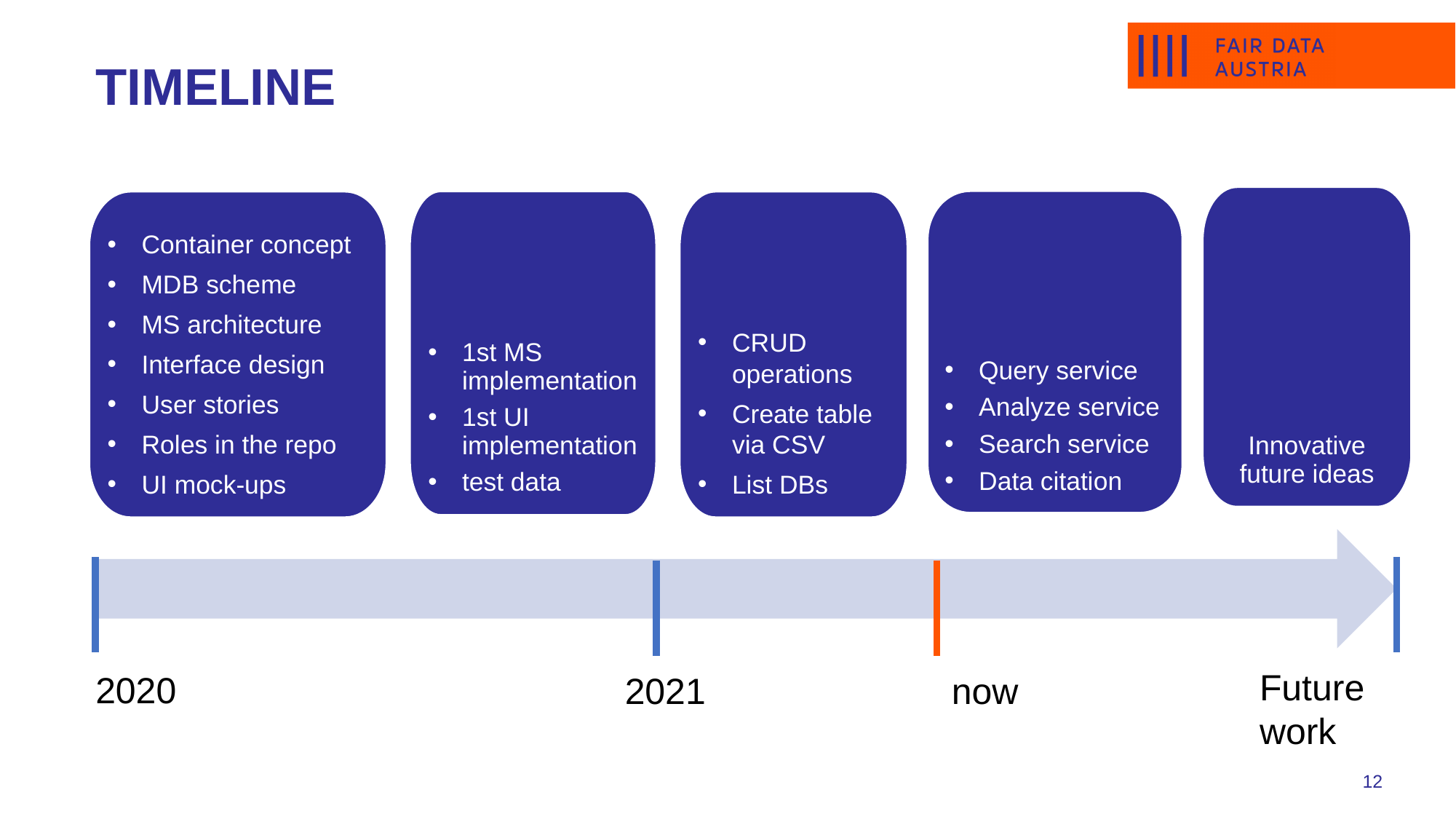

# Timeline
Innovative future ideas
Query service
Analyze service
Search service
Data citation
1st MS implementation
1st UI implementation
test data
CRUD operations
Create table via CSV
List DBs
Container concept
MDB scheme
MS architecture
Interface design
User stories
Roles in the repo
UI mock-ups

Future work
2020
now
2021